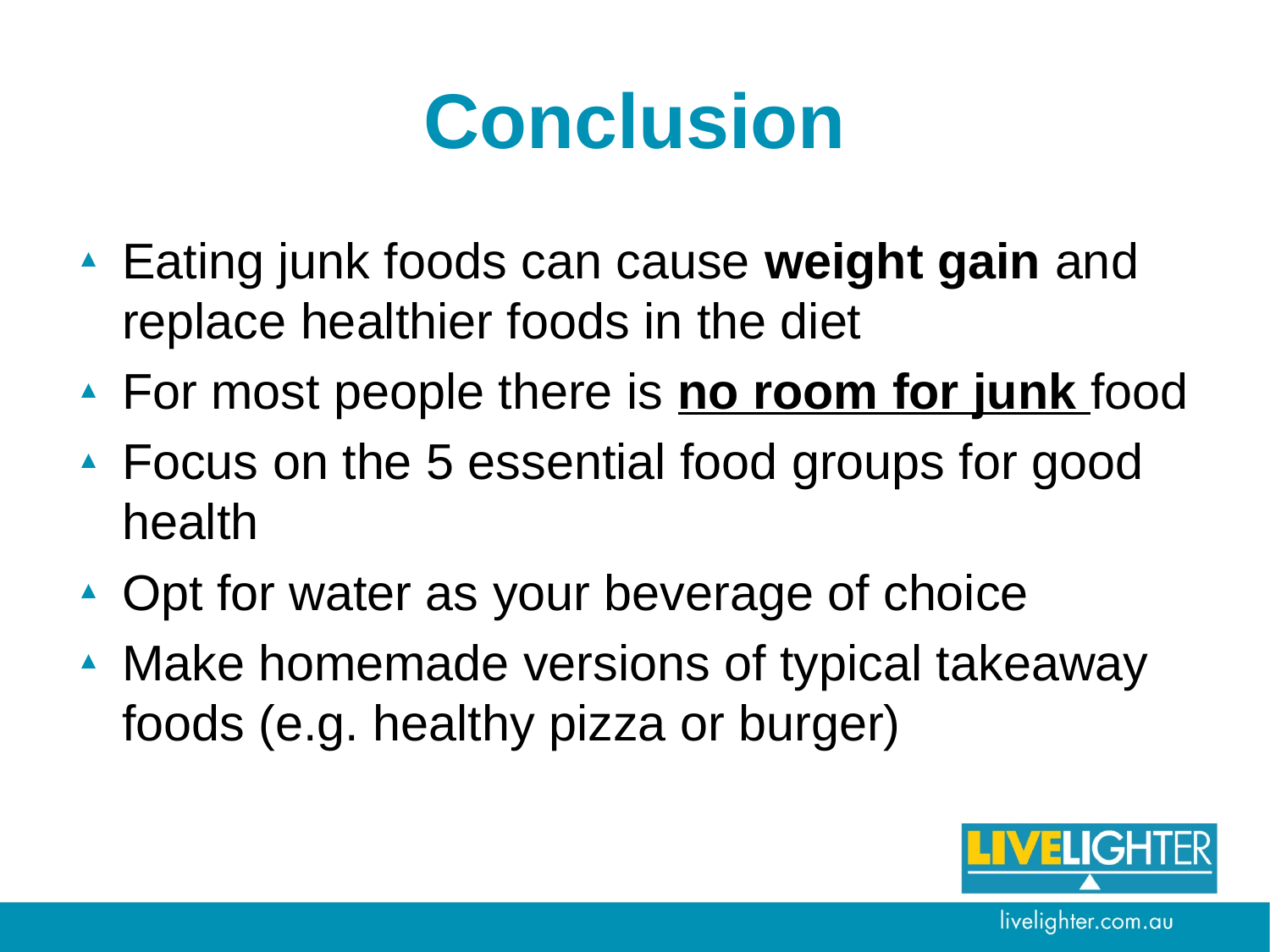

# Conclusion
Eating junk foods can cause weight gain and replace healthier foods in the diet
For most people there is no room for junk food
Focus on the 5 essential food groups for good health
Opt for water as your beverage of choice
Make homemade versions of typical takeaway foods (e.g. healthy pizza or burger)